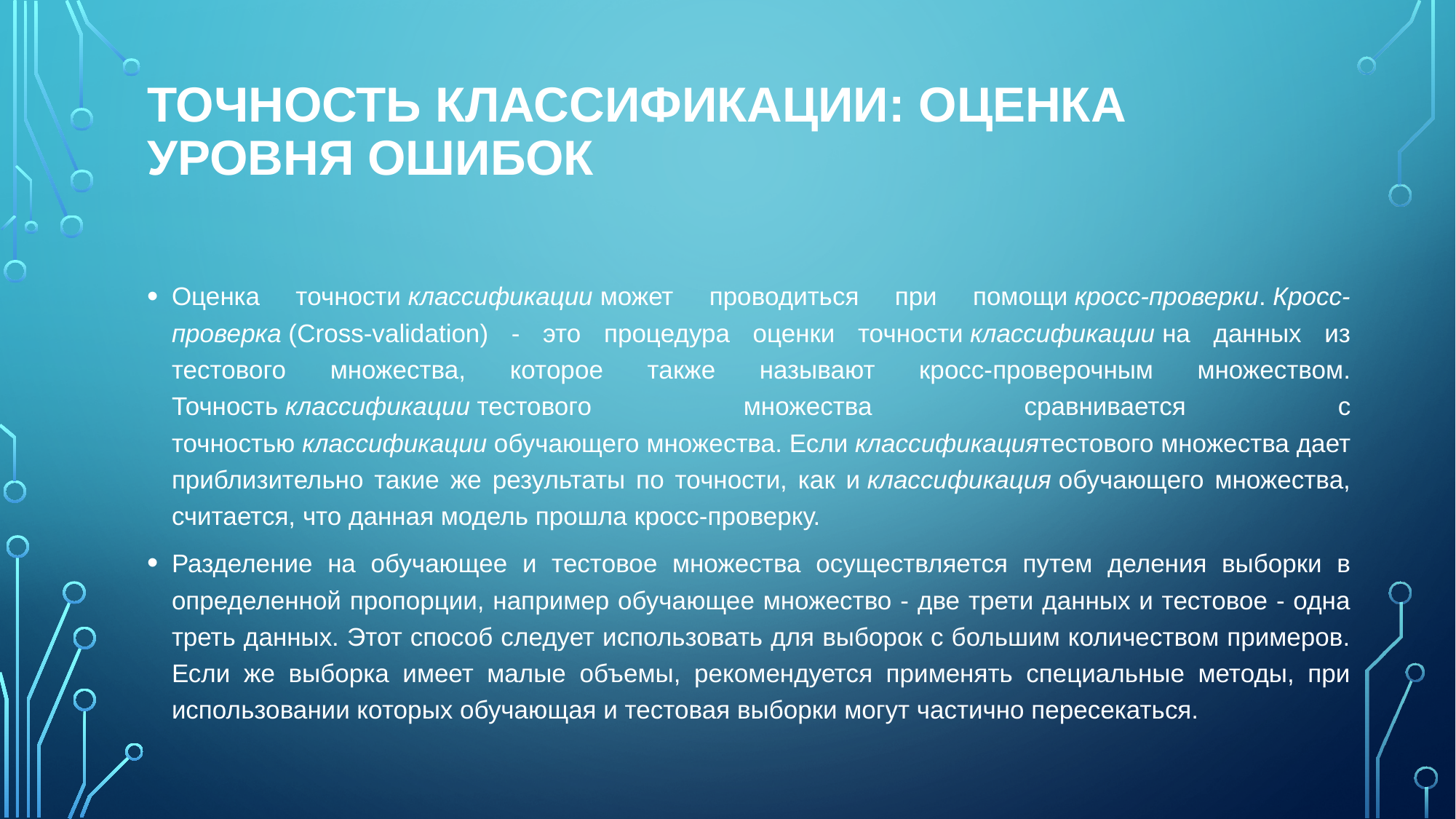

# Точность классификации: оценка уровня ошибок
Оценка точности классификации может проводиться при помощи кросс-проверки. Кросс-проверка (Cross-validation) - это процедура оценки точности классификации на данных из тестового множества, которое также называют кросс-проверочным множеством. Точность классификации тестового множества сравнивается с точностью классификации обучающего множества. Если классификациятестового множества дает приблизительно такие же результаты по точности, как и классификация обучающего множества, считается, что данная модель прошла кросс-проверку.
Разделение на обучающее и тестовое множества осуществляется путем деления выборки в определенной пропорции, например обучающее множество - две трети данных и тестовое - одна треть данных. Этот способ следует использовать для выборок с большим количеством примеров. Если же выборка имеет малые объемы, рекомендуется применять специальные методы, при использовании которых обучающая и тестовая выборки могут частично пересекаться.